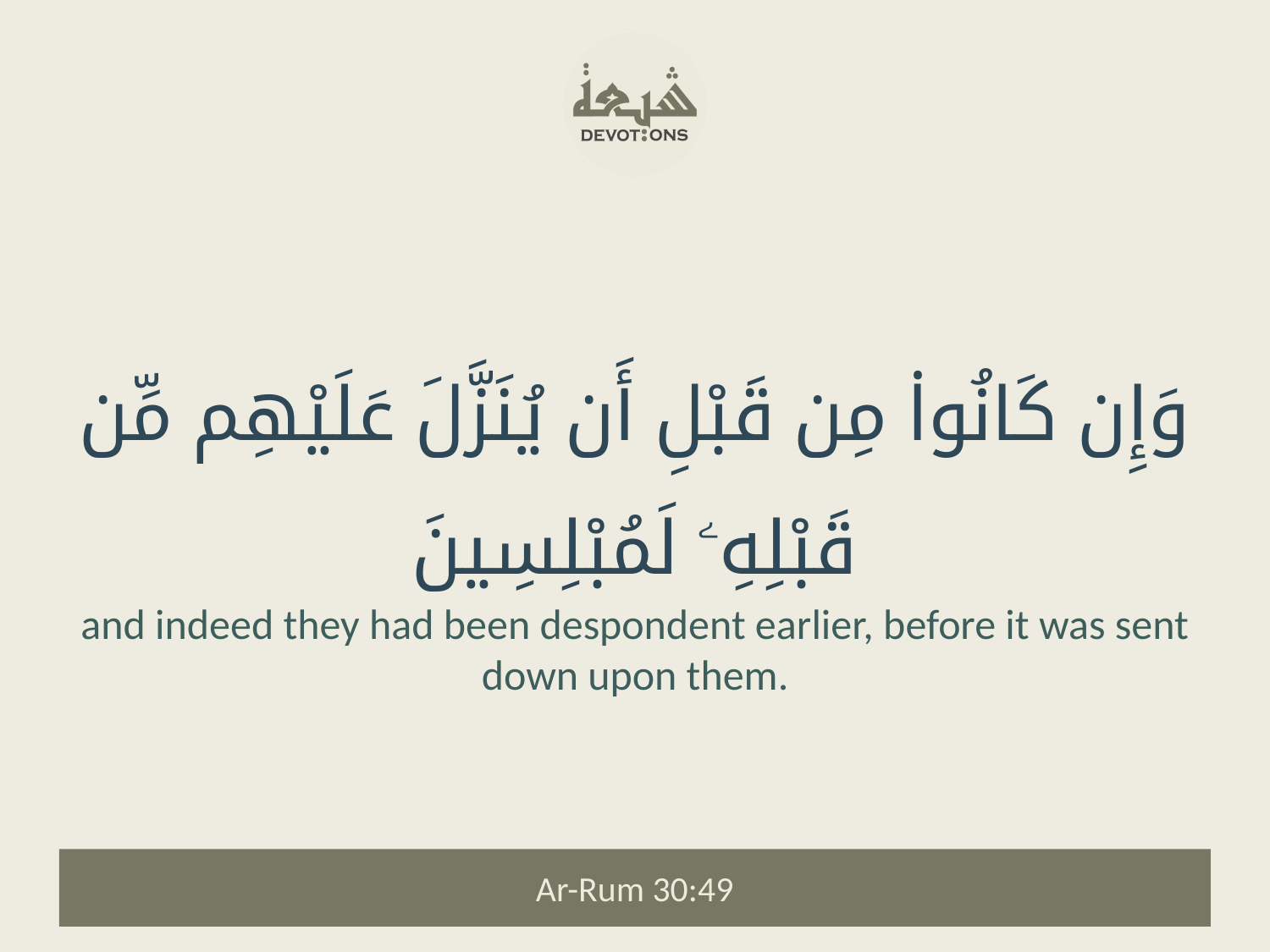

وَإِن كَانُوا۟ مِن قَبْلِ أَن يُنَزَّلَ عَلَيْهِم مِّن قَبْلِهِۦ لَمُبْلِسِينَ
and indeed they had been despondent earlier, before it was sent down upon them.
Ar-Rum 30:49